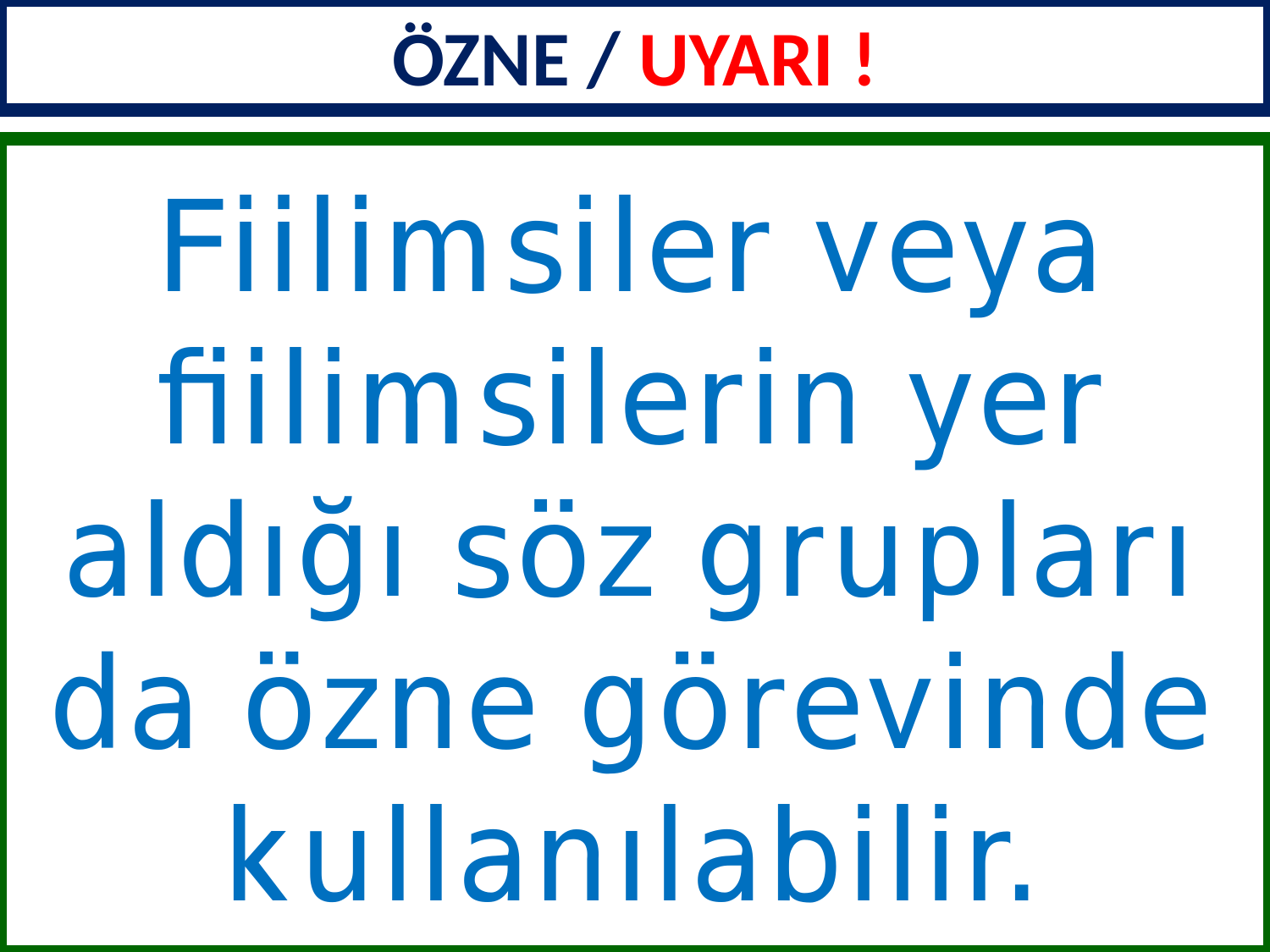

ÖZNE / UYARI !
Fiilimsiler veya fiilimsilerin yer aldığı söz grupları da özne görevinde kullanılabilir.